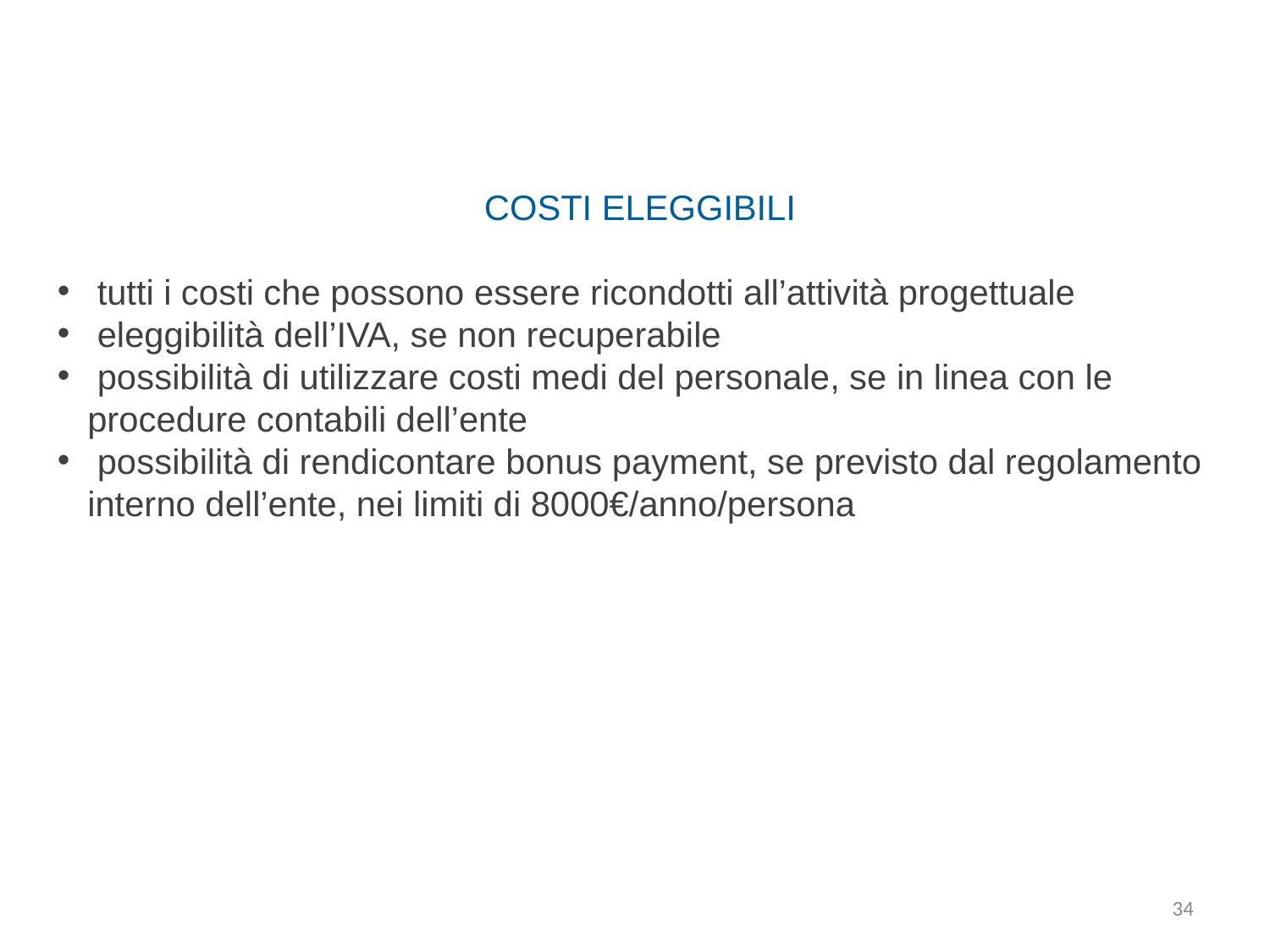

COSTI ELEGGIBILI

 tutti i costi che possono essere ricondotti all’attività progettuale
 eleggibilità dell’IVA, se non recuperabile
 possibilità di utilizzare costi medi del personale, se in linea con le procedure contabili dell’ente
 possibilità di rendicontare bonus payment, se previsto dal regolamento interno dell’ente, nei limiti di 8000€/anno/persona
34